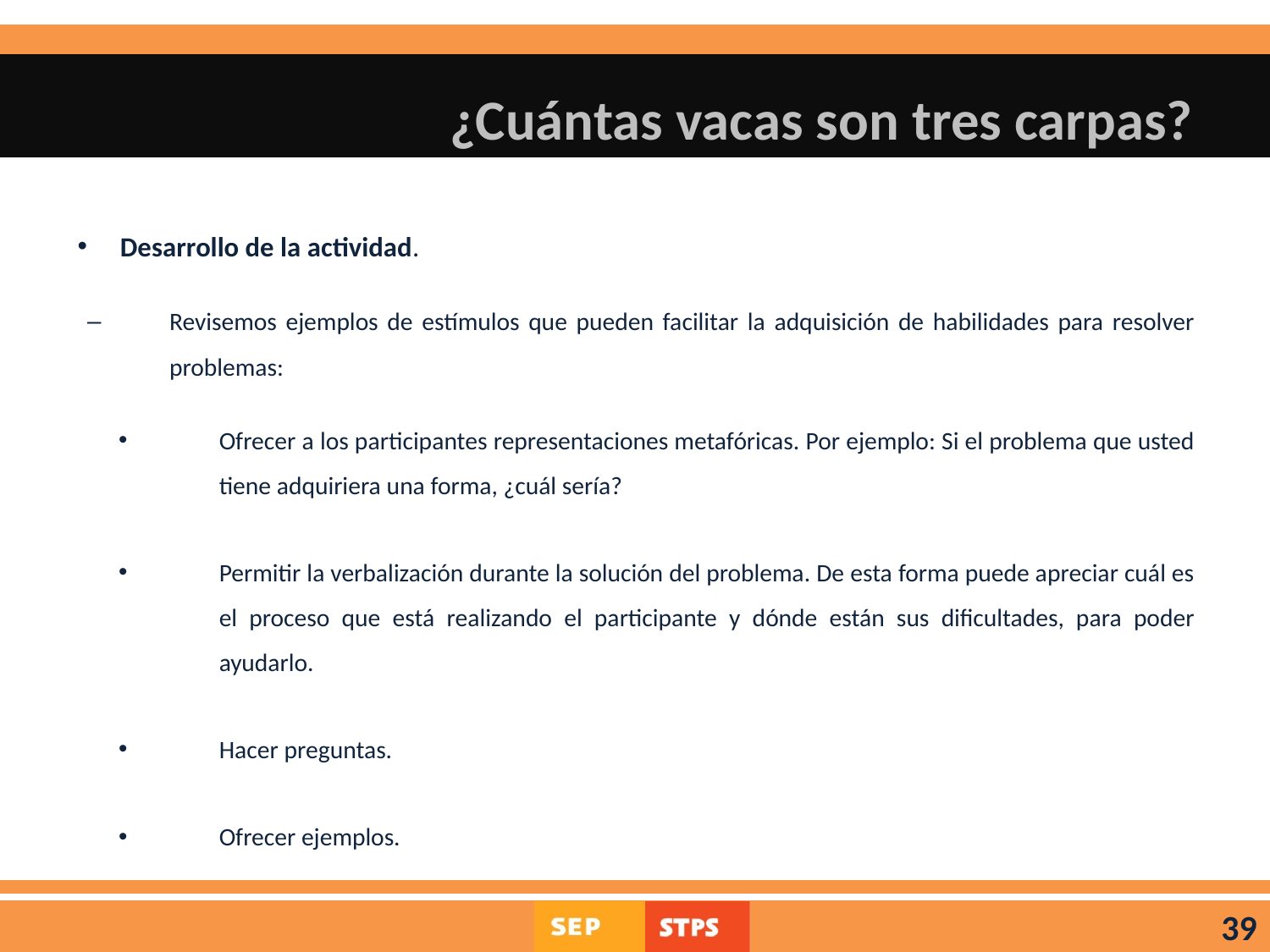

# ¿Cuántas vacas son tres carpas?
Desarrollo de la actividad.

Revisemos ejemplos de estímulos que pueden facilitar la adquisición de habilidades para resolver problemas:

Ofrecer a los participantes representaciones metafóricas. Por ejemplo: Si el problema que usted tiene adquiriera una forma, ¿cuál sería?

Permitir la verbalización durante la solución del problema. De esta forma puede apreciar cuál es el proceso que está realizando el participante y dónde están sus dificultades, para poder ayudarlo.

Hacer preguntas.

Ofrecer ejemplos.
39